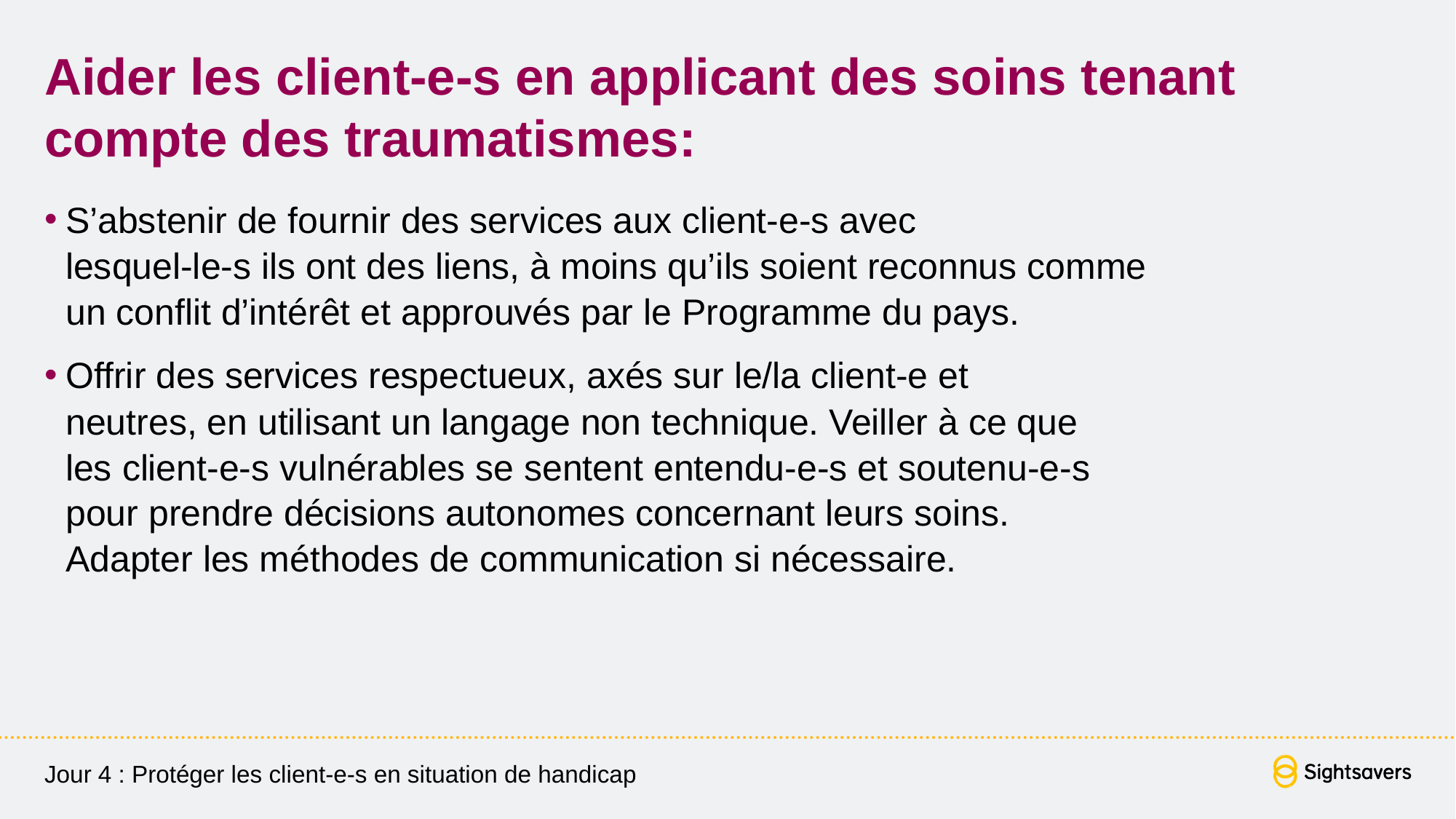

# Aider les client-e-s en applicant des soins tenant compte des traumatismes:
S’abstenir de fournir des services aux client-e-s avec
lesquel-le-s ils ont des liens, à moins qu’ils soient reconnus comme un conflit d’intérêt et approuvés par le Programme du pays.
Offrir des services respectueux, axés sur le/la client-e et
neutres, en utilisant un langage non technique. Veiller à ce que
les client-e-s vulnérables se sentent entendu-e-s et soutenu-e-s
pour prendre décisions autonomes concernant leurs soins.
Adapter les méthodes de communication si nécessaire.
Jour 4 : Protéger les client-e-s en situation de handicap